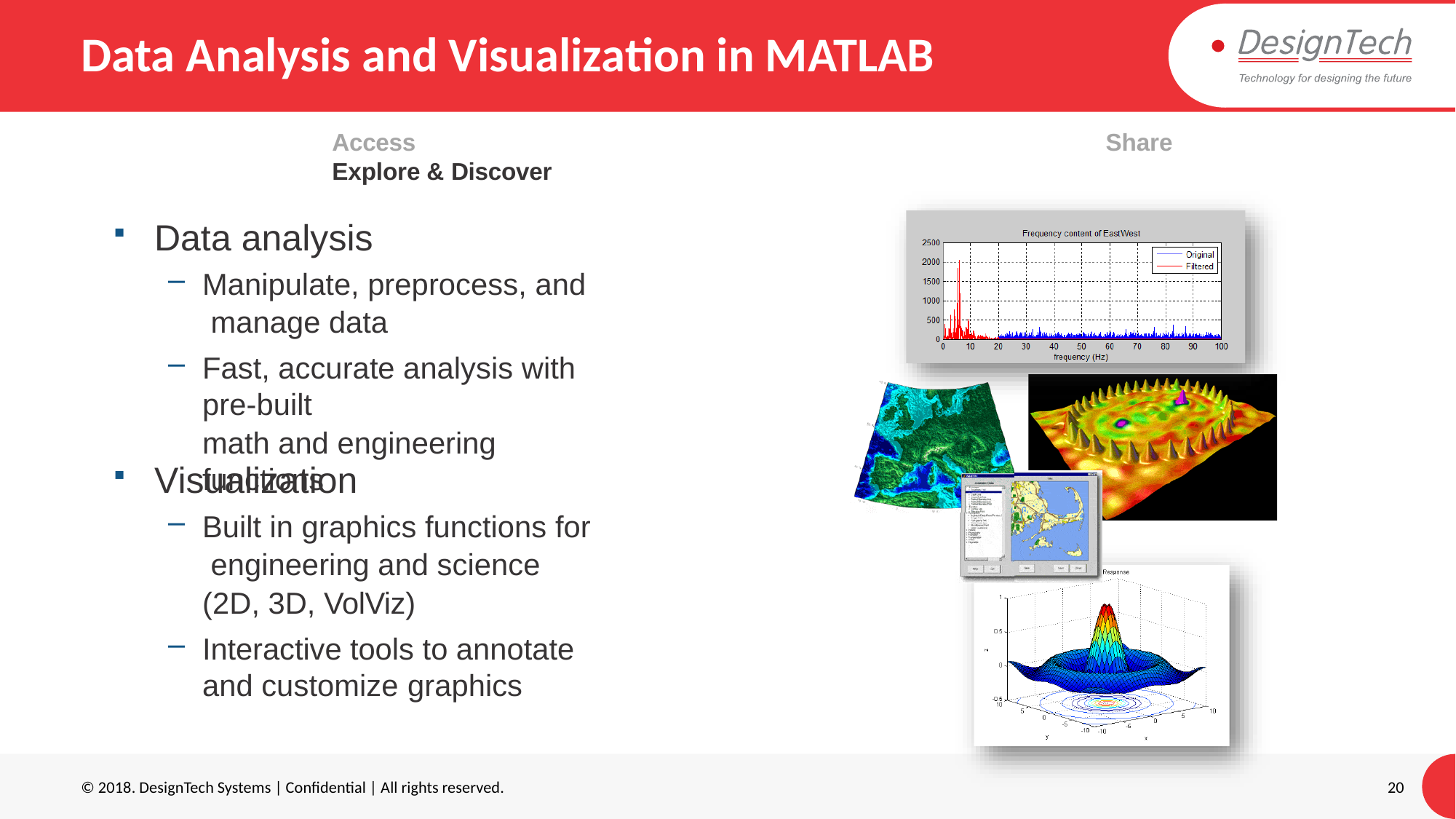

# Data Analysis and Visualization in MATLAB
Access	Explore & Discover

Data analysis
Manipulate, preprocess, and  manage data
Fast, accurate analysis with pre-built
math and engineering functions
Share

Visualization
Built in graphics functions for  engineering and science  (2D, 3D, VolViz)
Interactive tools to annotate and customize graphics

© 2018. DesignTech Systems | Confidential | All rights reserved.
20